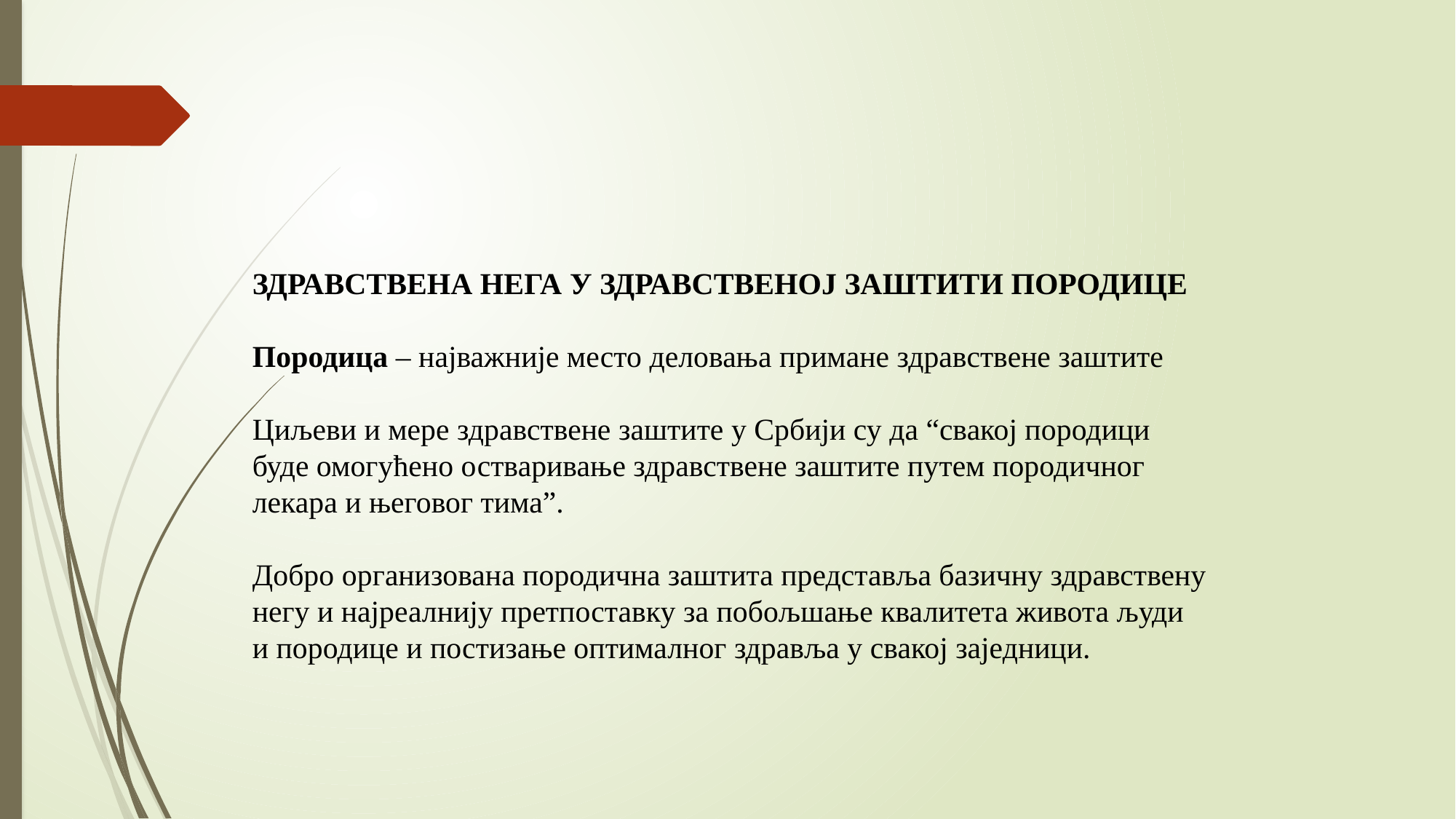

ЗДРАВСТВЕНА НЕГА У ЗДРАВСТВЕНОЈ ЗАШТИТИ ПОРОДИЦЕ

Породица – најважније место деловања примане здравствене заштите

Циљеви и мере здравствене заштите у Србији су да “свакој породици
буде омогућено остваривање здравствене заштите путем породичног
лекара и његовог тима”.

Добро организована породична заштита представља базичну здравствену
негу и најреалнију претпоставку за побољшање квалитета живота људи
и породице и постизање оптималног здравља у свакој заједници.